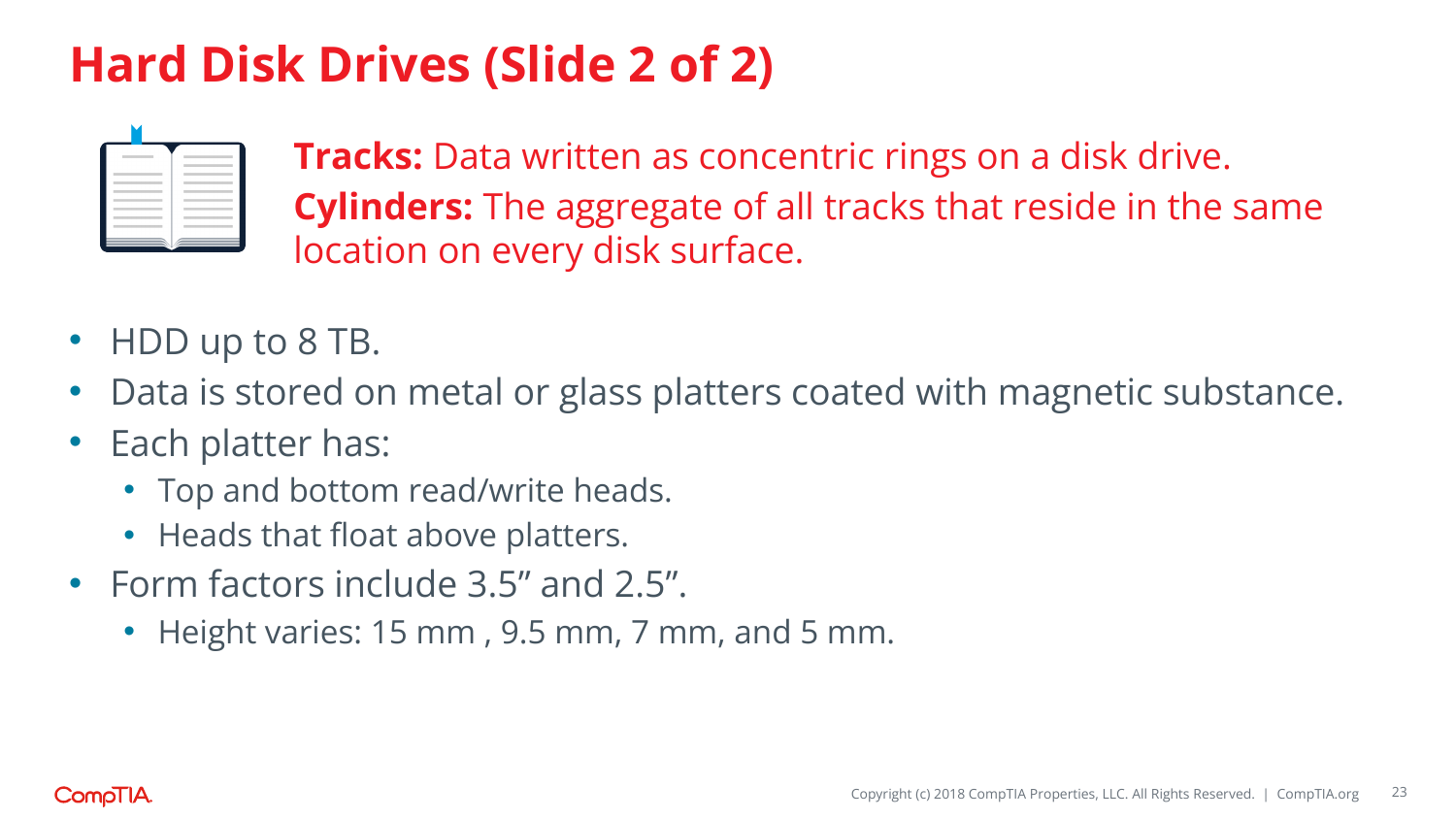

# Hard Disk Drives (Slide 2 of 2)
Tracks: Data written as concentric rings on a disk drive.
Cylinders: The aggregate of all tracks that reside in the same location on every disk surface.
HDD up to 8 TB.
Data is stored on metal or glass platters coated with magnetic substance.
Each platter has:
Top and bottom read/write heads.
Heads that float above platters.
Form factors include 3.5” and 2.5”.
Height varies: 15 mm , 9.5 mm, 7 mm, and 5 mm.
23